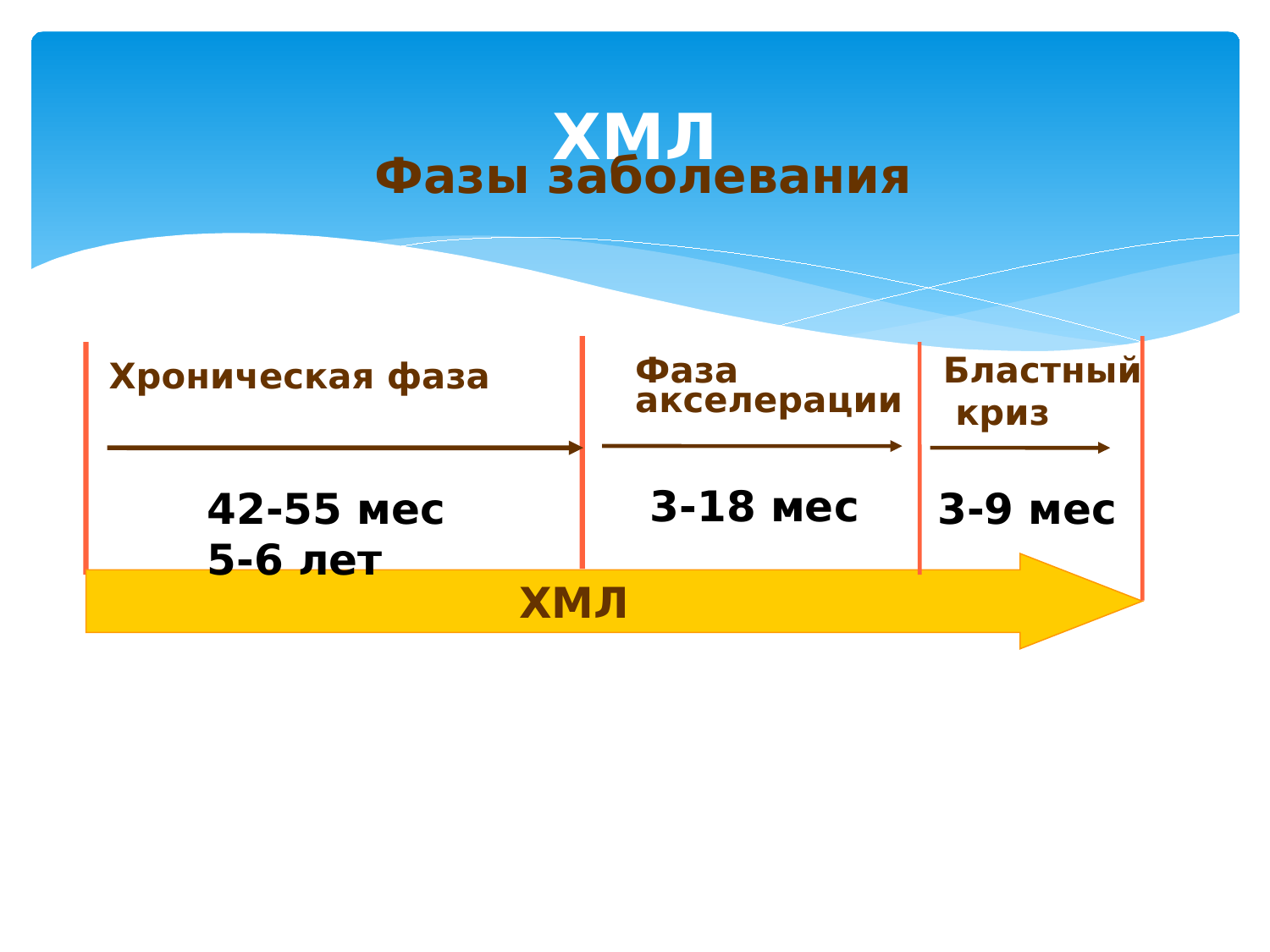

# ХМЛ
Фазы заболевания

Бластный
 криз

Хроническая фаза
Фаза
акселерации

3-18 мес
42-55 мес
5-6 лет
3-9 мес
ХМЛ